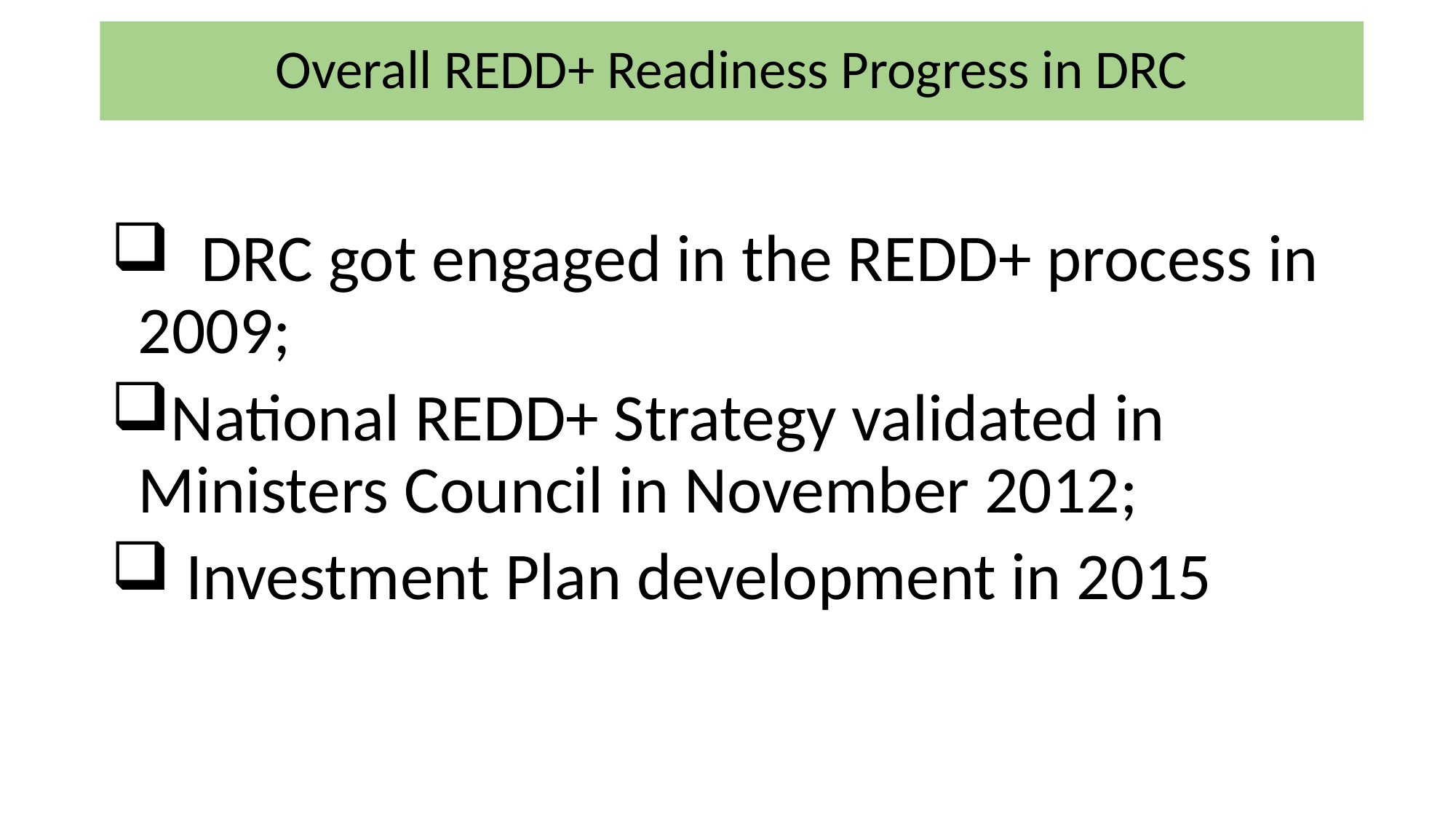

# Overall REDD+ Readiness Progress in DRC
  DRC got engaged in the REDD+ process in 2009;
National REDD+ Strategy validated in Ministers Council in November 2012;
 Investment Plan development in 2015